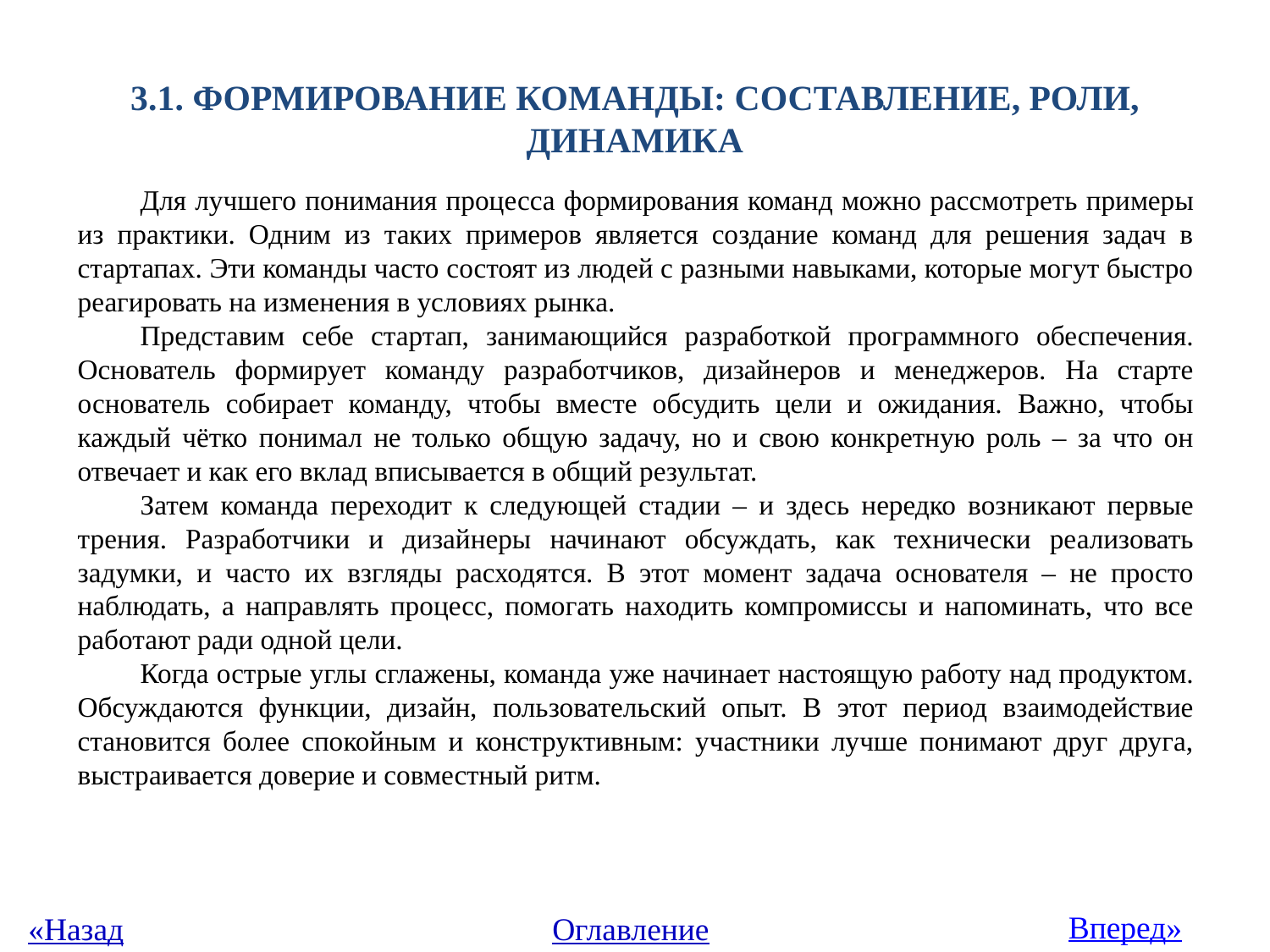

# 3.1. Формирование команды: составление, роли, динамика
Для лучшего понимания процесса формирования команд можно рассмотреть примеры из практики. Одним из таких примеров является создание команд для решения задач в стартапах. Эти команды часто состоят из людей с разными навыками, которые могут быстро реагировать на изменения в условиях рынка.
Представим себе стартап, занимающийся разработкой программного обеспечения. Основатель формирует команду разработчиков, дизайнеров и менеджеров. На старте основатель собирает команду, чтобы вместе обсудить цели и ожидания. Важно, чтобы каждый чётко понимал не только общую задачу, но и свою конкретную роль – за что он отвечает и как его вклад вписывается в общий результат.
Затем команда переходит к следующей стадии – и здесь нередко возникают первые трения. Разработчики и дизайнеры начинают обсуждать, как технически реализовать задумки, и часто их взгляды расходятся. В этот момент задача основателя – не просто наблюдать, а направлять процесс, помогать находить компромиссы и напоминать, что все работают ради одной цели.
Когда острые углы сглажены, команда уже начинает настоящую работу над продуктом. Обсуждаются функции, дизайн, пользовательский опыт. В этот период взаимодействие становится более спокойным и конструктивным: участники лучше понимают друг друга, выстраивается доверие и совместный ритм.

Вперед»
«Назад
Оглавление